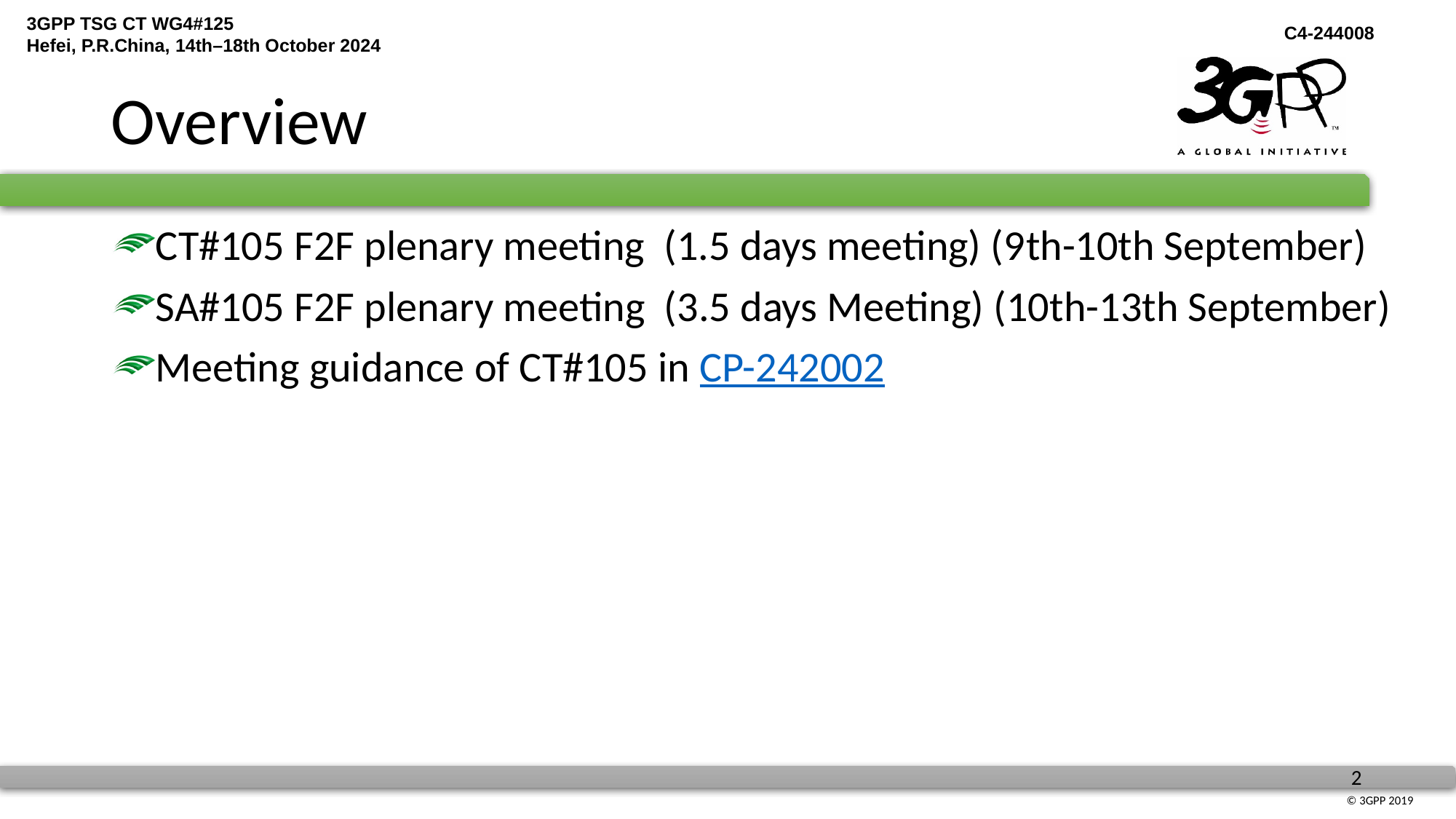

# Overview
CT#105 F2F plenary meeting  (1.5 days meeting) (9th-10th September)
SA#105 F2F plenary meeting  (3.5 days Meeting) (10th-13th September)
Meeting guidance of CT#105 in CP-242002